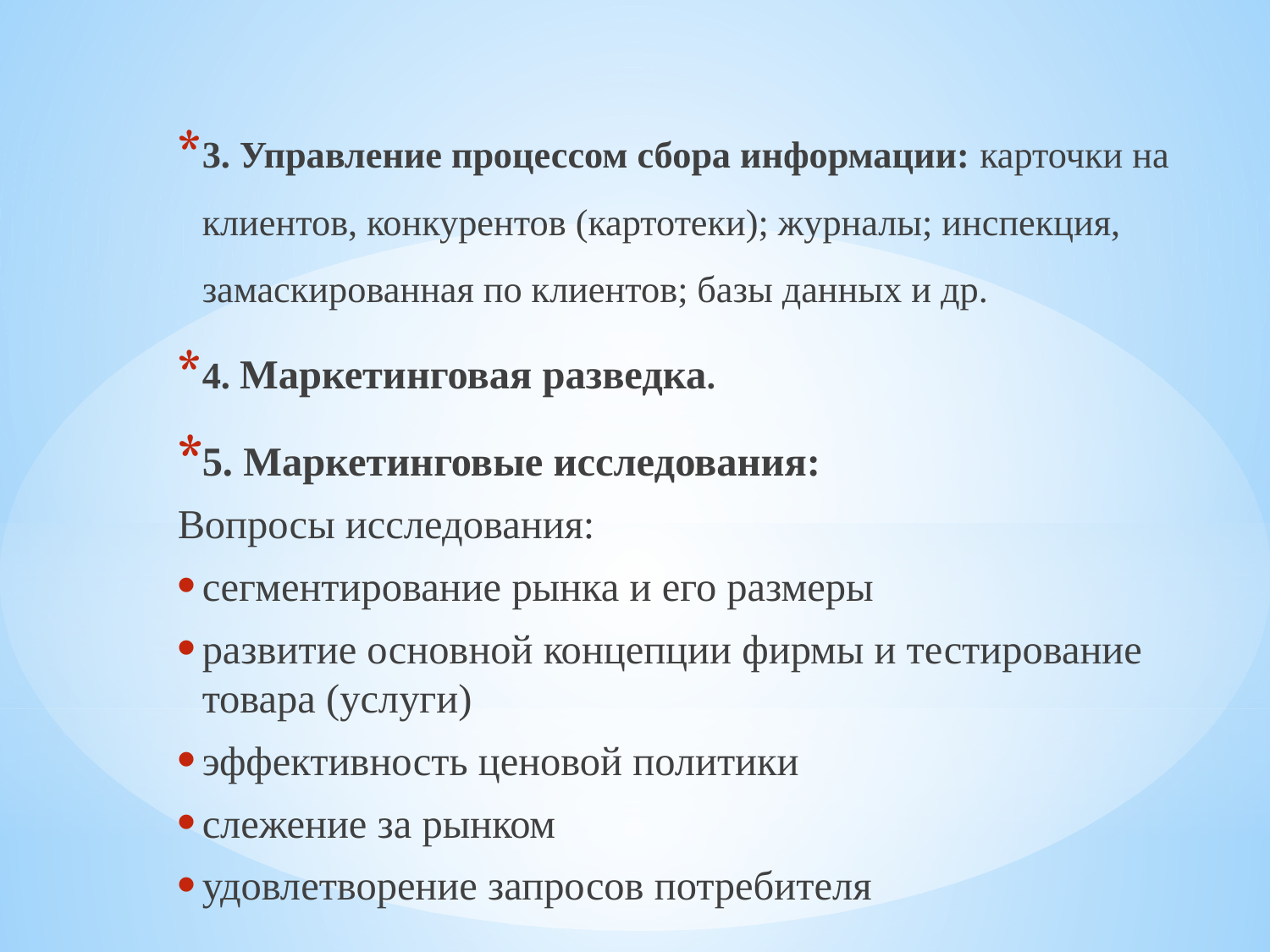

3. Управление процессом сбора информации: карточки на клиентов, конкурентов (картотеки); журналы; инспекция, замаскированная по клиентов; базы данных и др.
4. Маркетинговая разведка.
5. Маркетинговые исследования:
Вопросы исследования:
сегментирование рынка и его размеры
развитие основной концепции фирмы и тестирование товара (услуги)
эффективность ценовой политики
слежение за рынком
удовлетворение запросов потребителя